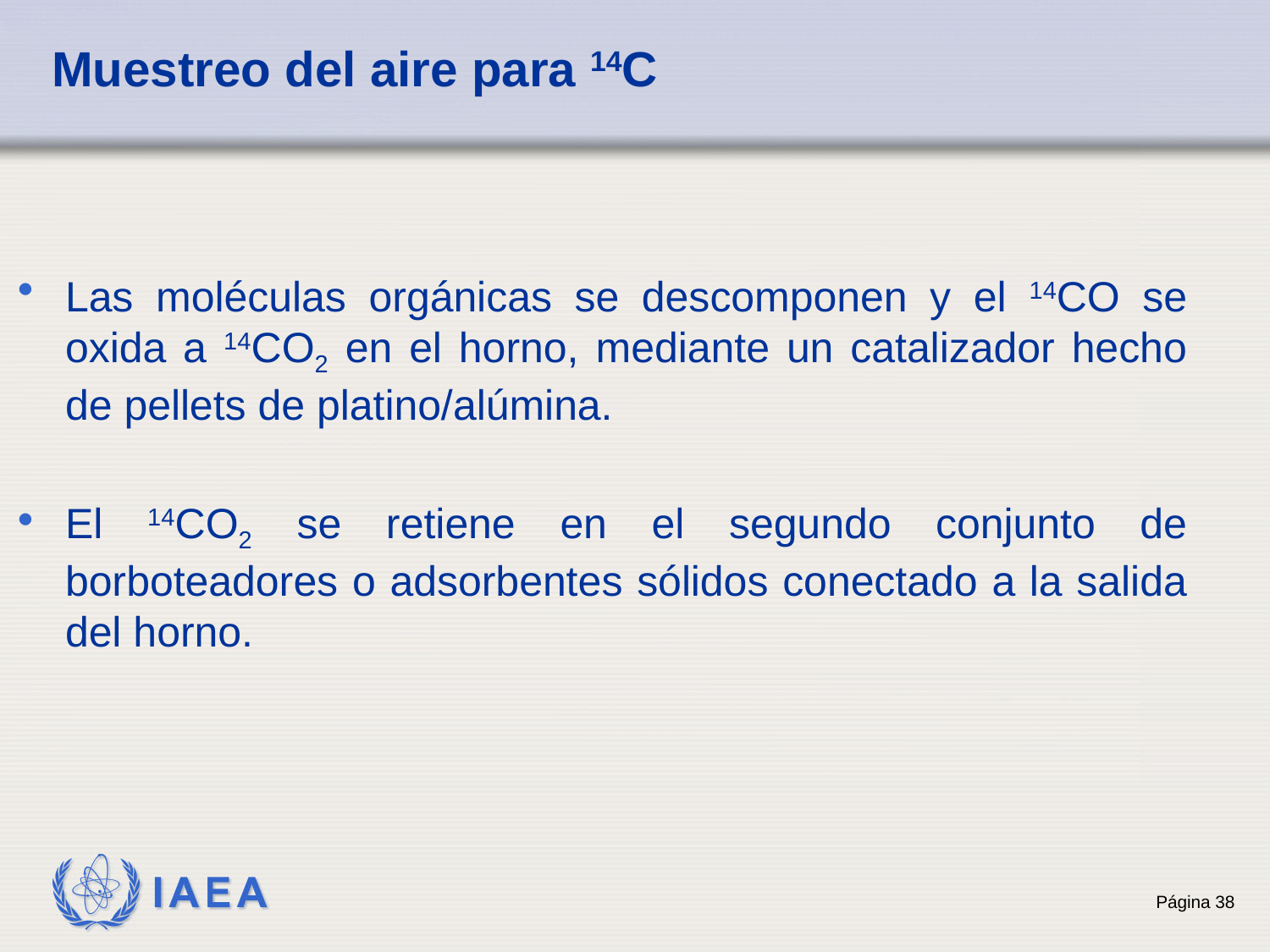

# Muestreo del aire para 14C
Las moléculas orgánicas se descomponen y el 14CO se oxida a 14CO2 en el horno, mediante un catalizador hecho de pellets de platino/alúmina.

El 14CO2 se retiene en el segundo conjunto de borboteadores o adsorbentes sólidos conectado a la salida del horno.
Página 38